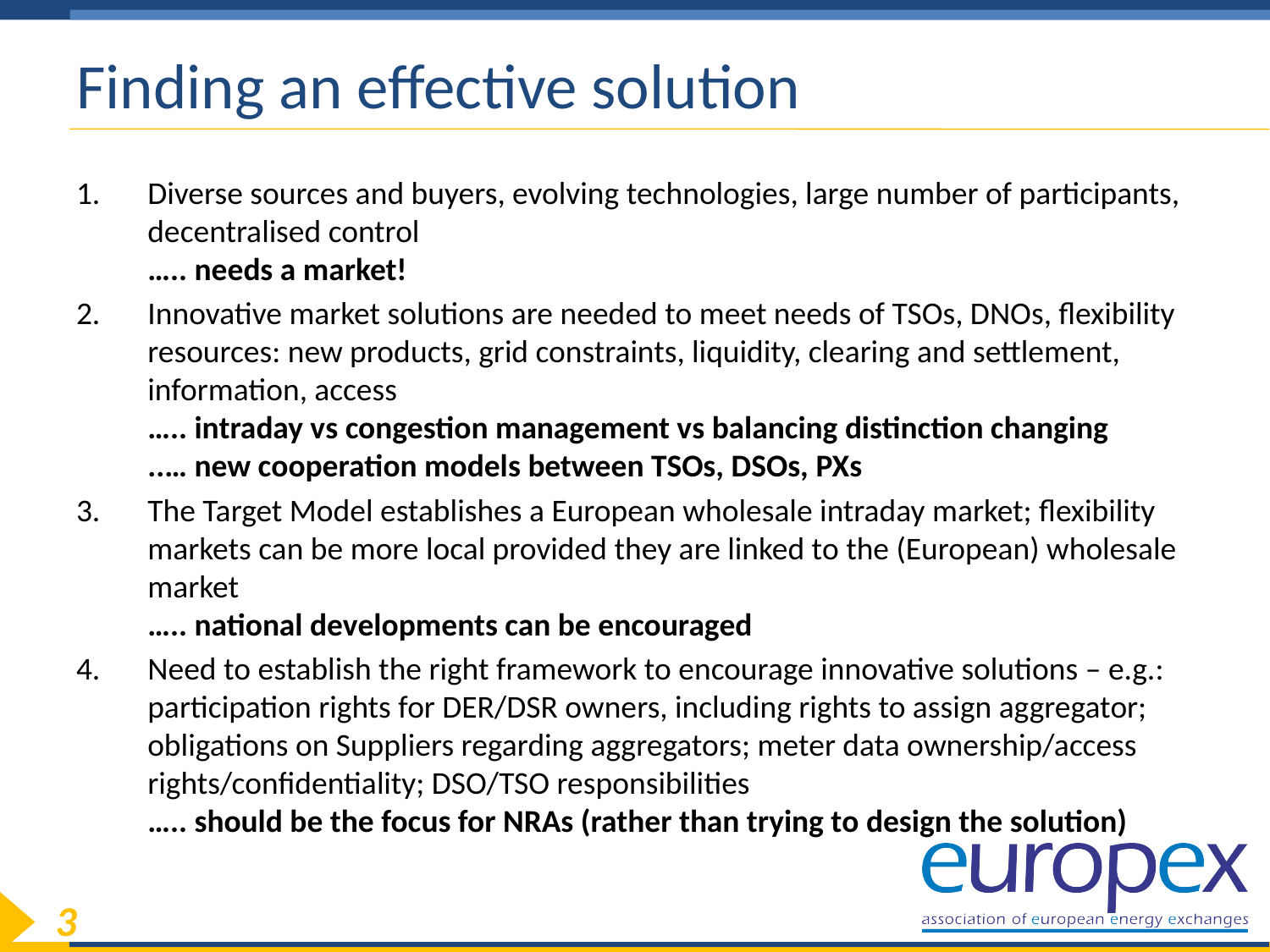

# Finding an effective solution
Diverse sources and buyers, evolving technologies, large number of participants, decentralised control
….. needs a market!
Innovative market solutions are needed to meet needs of TSOs, DNOs, flexibility resources: new products, grid constraints, liquidity, clearing and settlement, information, access
….. intraday vs congestion management vs balancing distinction changing
..… new cooperation models between TSOs, DSOs, PXs
The Target Model establishes a European wholesale intraday market; flexibility markets can be more local provided they are linked to the (European) wholesale market
….. national developments can be encouraged
Need to establish the right framework to encourage innovative solutions – e.g.: participation rights for DER/DSR owners, including rights to assign aggregator; obligations on Suppliers regarding aggregators; meter data ownership/access rights/confidentiality; DSO/TSO responsibilities
….. should be the focus for NRAs (rather than trying to design the solution)